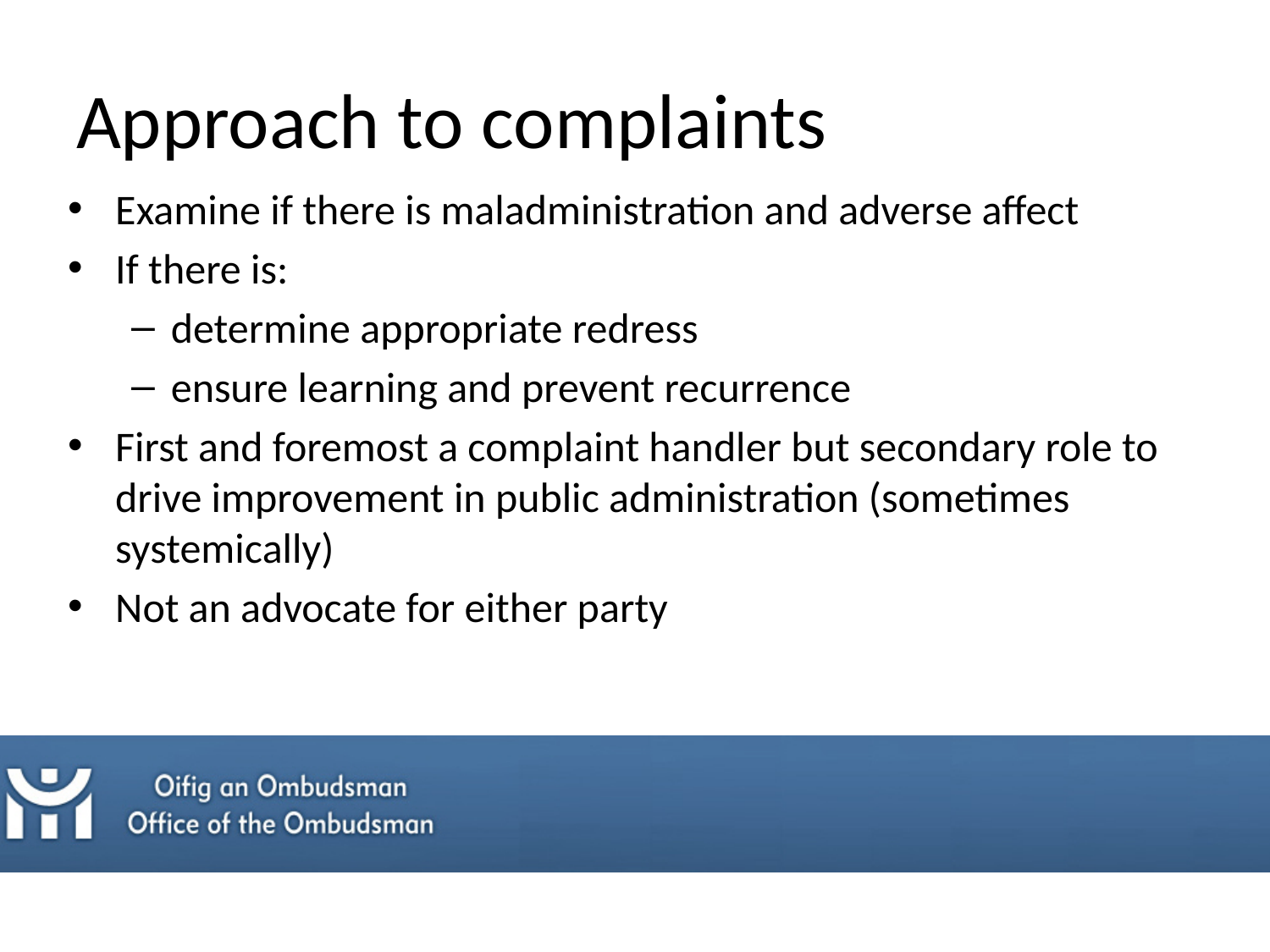

# Approach to complaints
Examine if there is maladministration and adverse affect
If there is:
determine appropriate redress
ensure learning and prevent recurrence
First and foremost a complaint handler but secondary role to drive improvement in public administration (sometimes systemically)
Not an advocate for either party